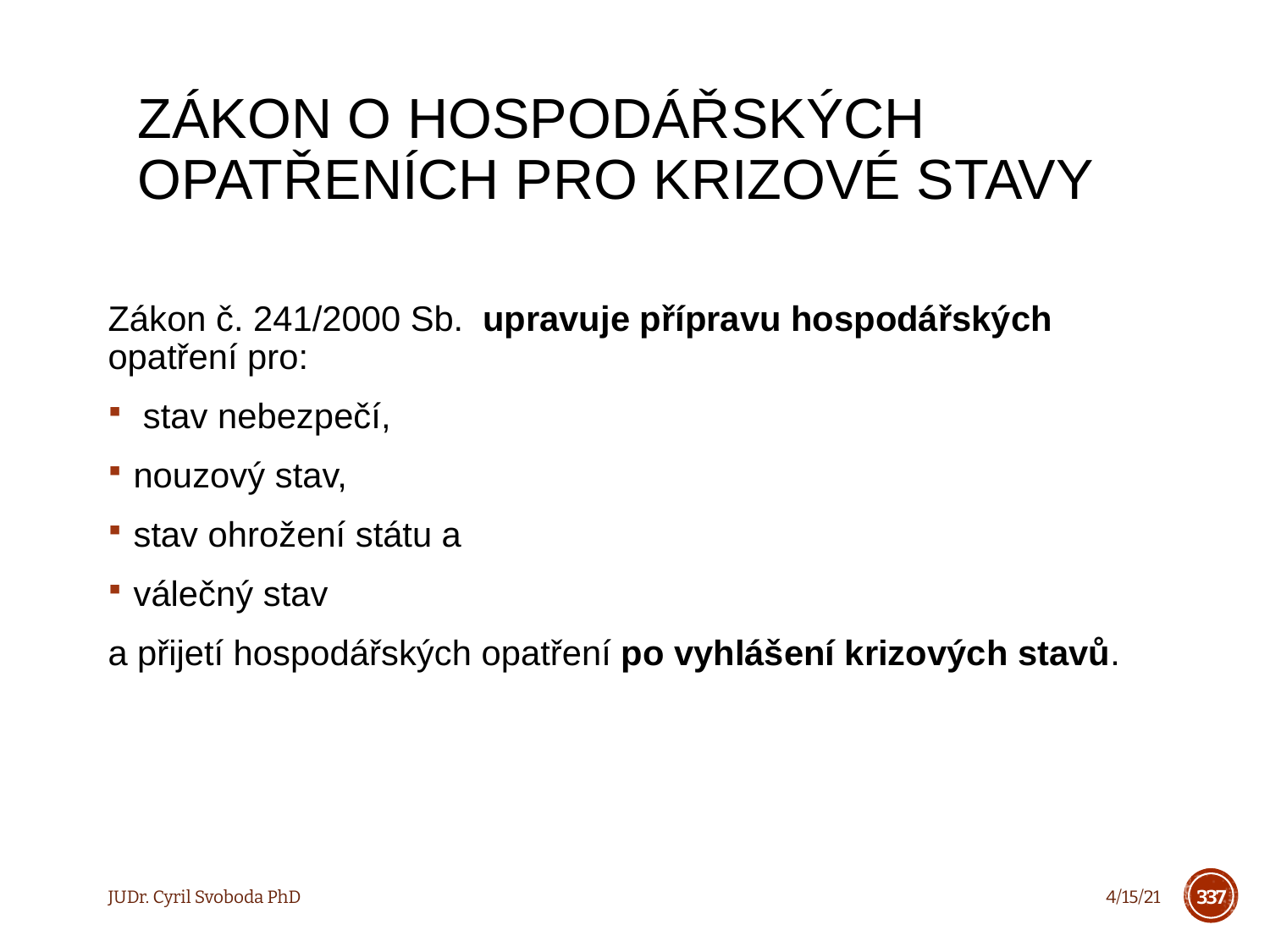

# Zákon o hospodářských opatřeních pro krizové stavy
Zákon č. 241/2000 Sb.  upravuje přípravu hospodářských opatření pro:
 stav nebezpečí,
nouzový stav,
stav ohrožení státu a
válečný stav
a přijetí hospodářských opatření po vyhlášení krizových stavů.
JUDr. Cyril Svoboda PhD
4/15/21
337